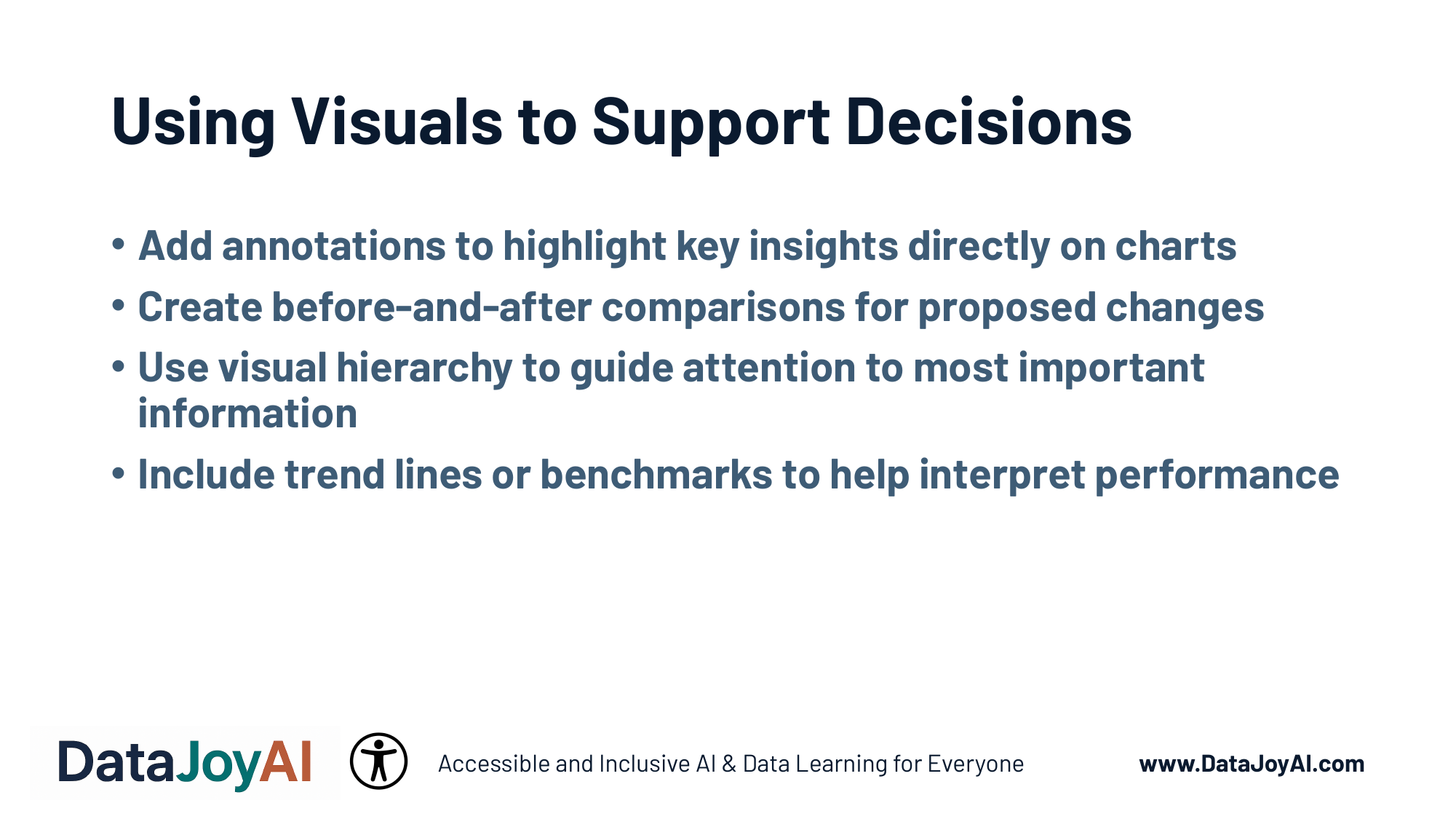

# Using Visuals to Support Decisions
Add annotations to highlight key insights directly on charts
Create before-and-after comparisons for proposed changes
Use visual hierarchy to guide attention to most important information
Include trend lines or benchmarks to help interpret performance